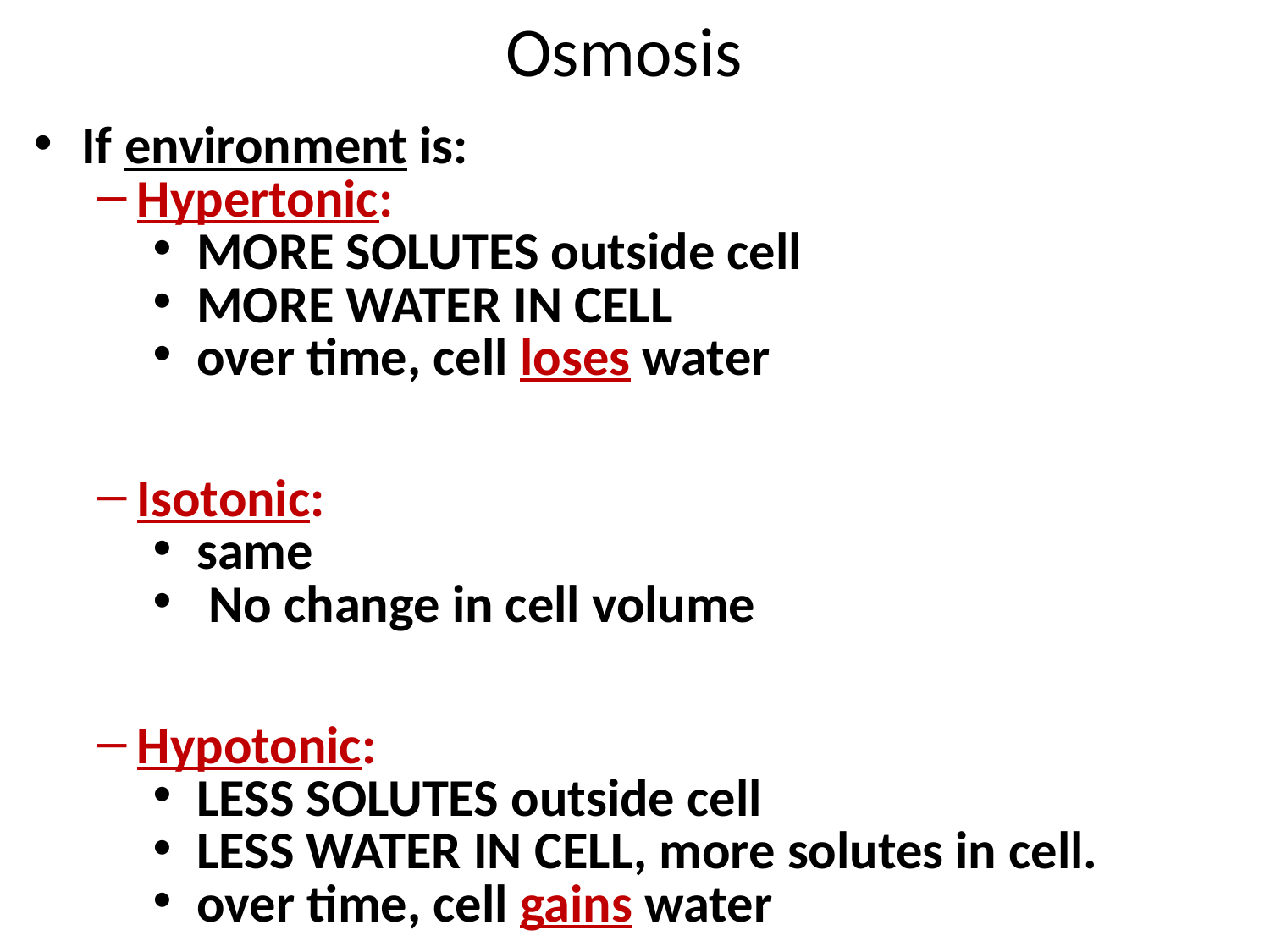

# Osmosis
If environment is:
Hypertonic:
 MORE SOLUTES outside cell
 MORE WATER IN CELL
 over time, cell loses water

Isotonic:
 same
  No change in cell volume

Hypotonic:
 LESS SOLUTES outside cell
 LESS WATER IN CELL, more solutes in cell.
 over time, cell gains water